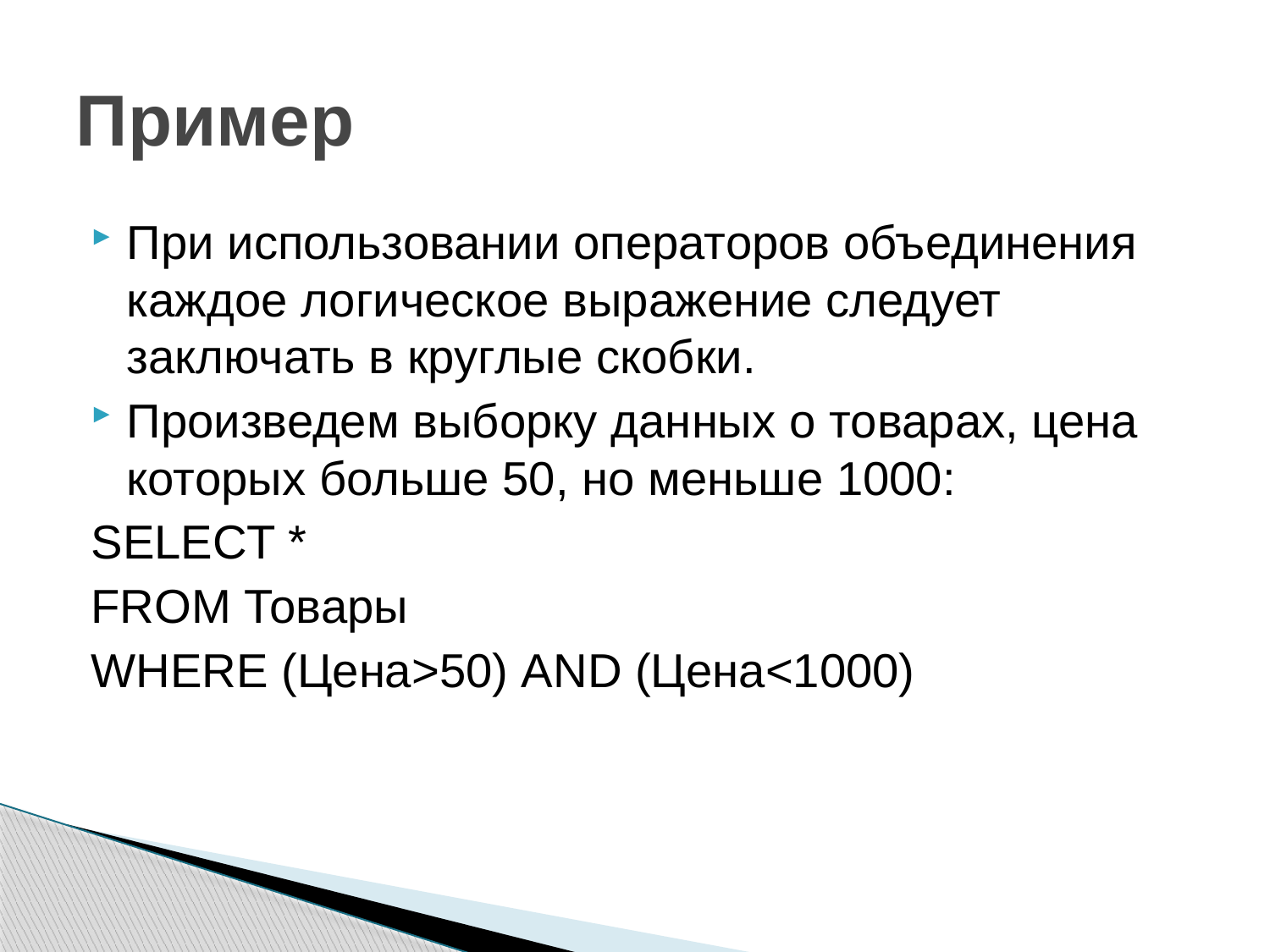

# Пример
При использовании операторов объединения каждое логическое выражение сле­дует заключать в круглые скобки.
Произведем выборку данных о то­варах, цена которых больше 50, но меньше 1000:
SELECT *
FROM Товары
WHERE (Цена>50) AND (Цена<1000)